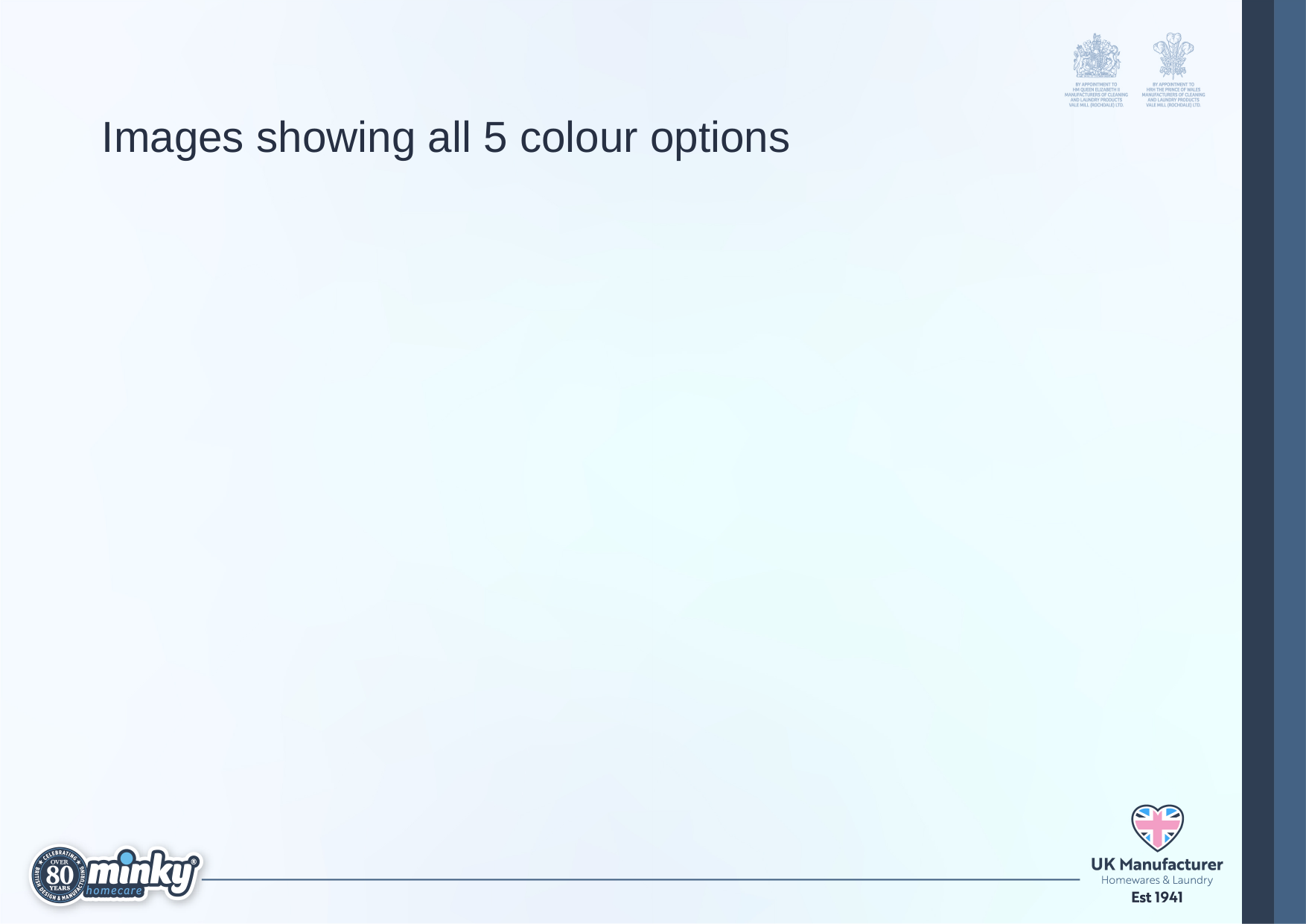

# Images showing all 5 colour options